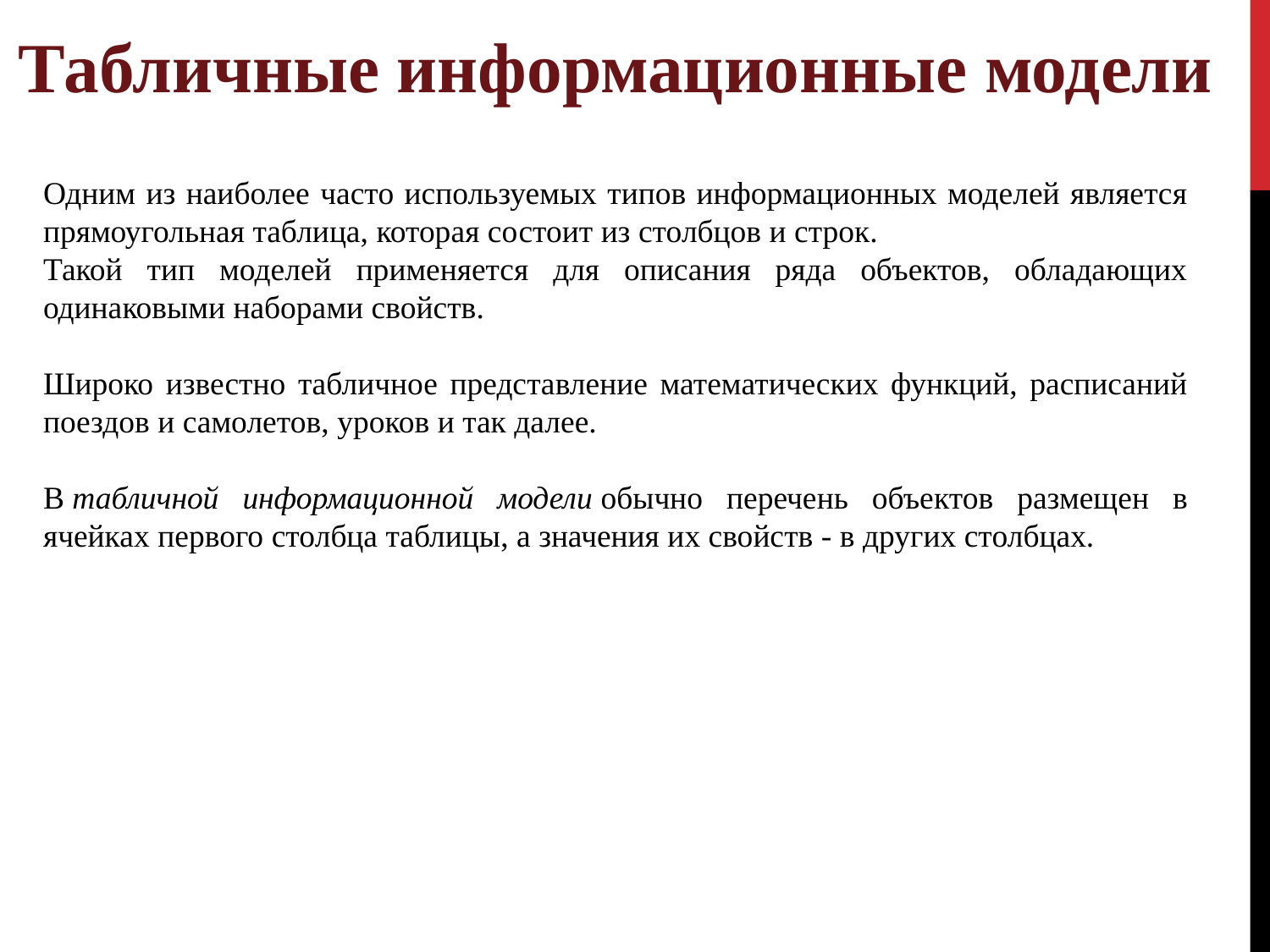

Табличные информационные модели
Одним из наиболее часто используемых типов информационных моделей является прямоугольная таблица, которая состоит из столбцов и строк.
Такой тип моделей применяется для описания ряда объектов, обладающих одинаковыми наборами свойств.

Широко известно табличное представление математических функций, расписаний поездов и самолетов, уроков и так далее.

В табличной информационной модели обычно перечень объектов размещен в ячейках первого столбца таблицы, а значения их свойств - в других столбцах.